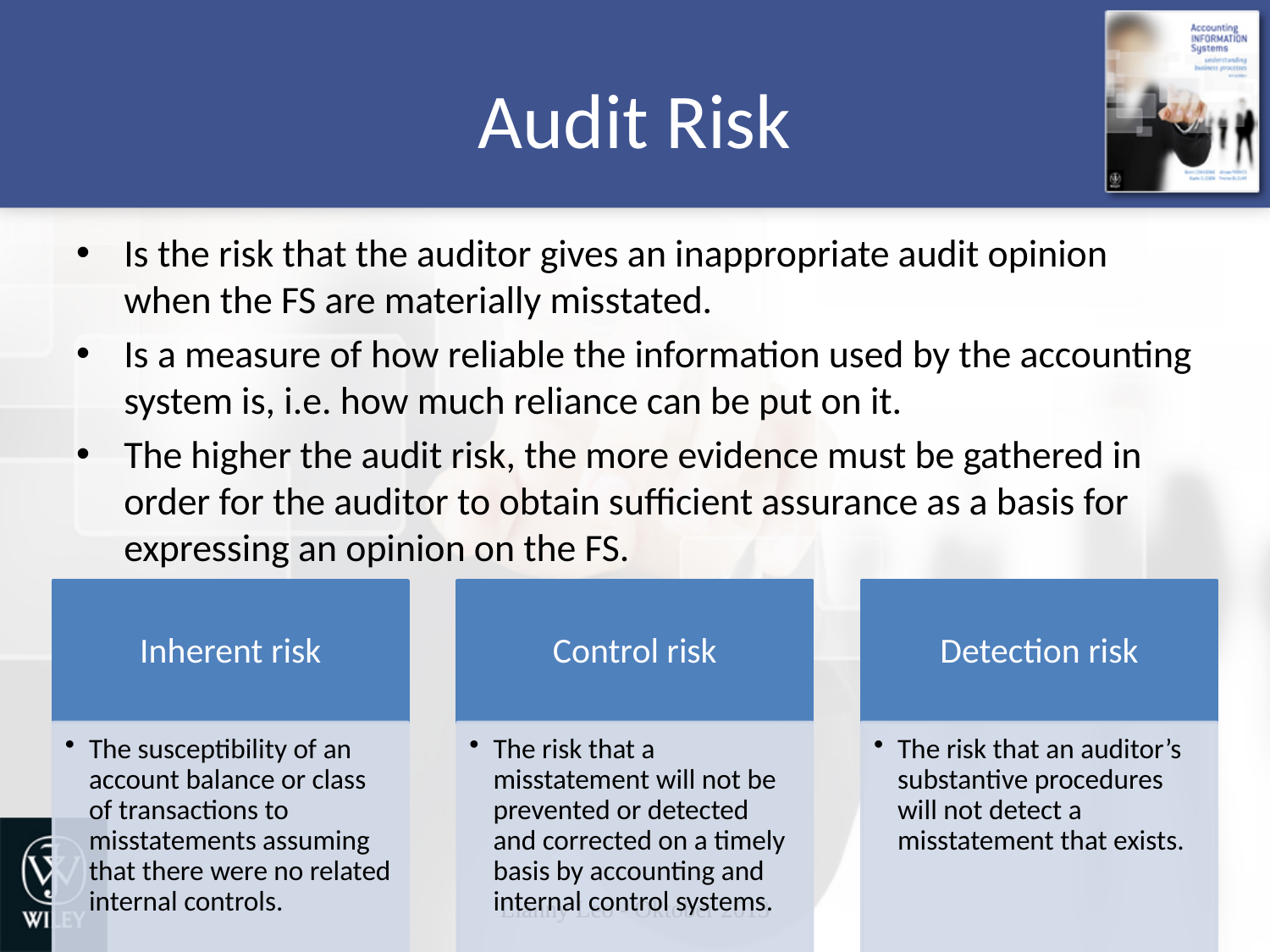

# Audit Risk
Is the risk that the auditor gives an inappropriate audit opinion when the FS are materially misstated.
Is a measure of how reliable the information used by the accounting system is, i.e. how much reliance can be put on it.
The higher the audit risk, the more evidence must be gathered in order for the auditor to obtain sufficient assurance as a basis for expressing an opinion on the FS.

Inherent risk
The susceptibility of an account balance or class of transactions to misstatements assuming that there were no related internal controls.
Control risk
The risk that a misstatement will not be prevented or detected and corrected on a timely basis by accounting and internal control systems.
Detection risk
The risk that an auditor’s substantive procedures will not detect a misstatement that exists.
Lianny Leo - Oktober 2013